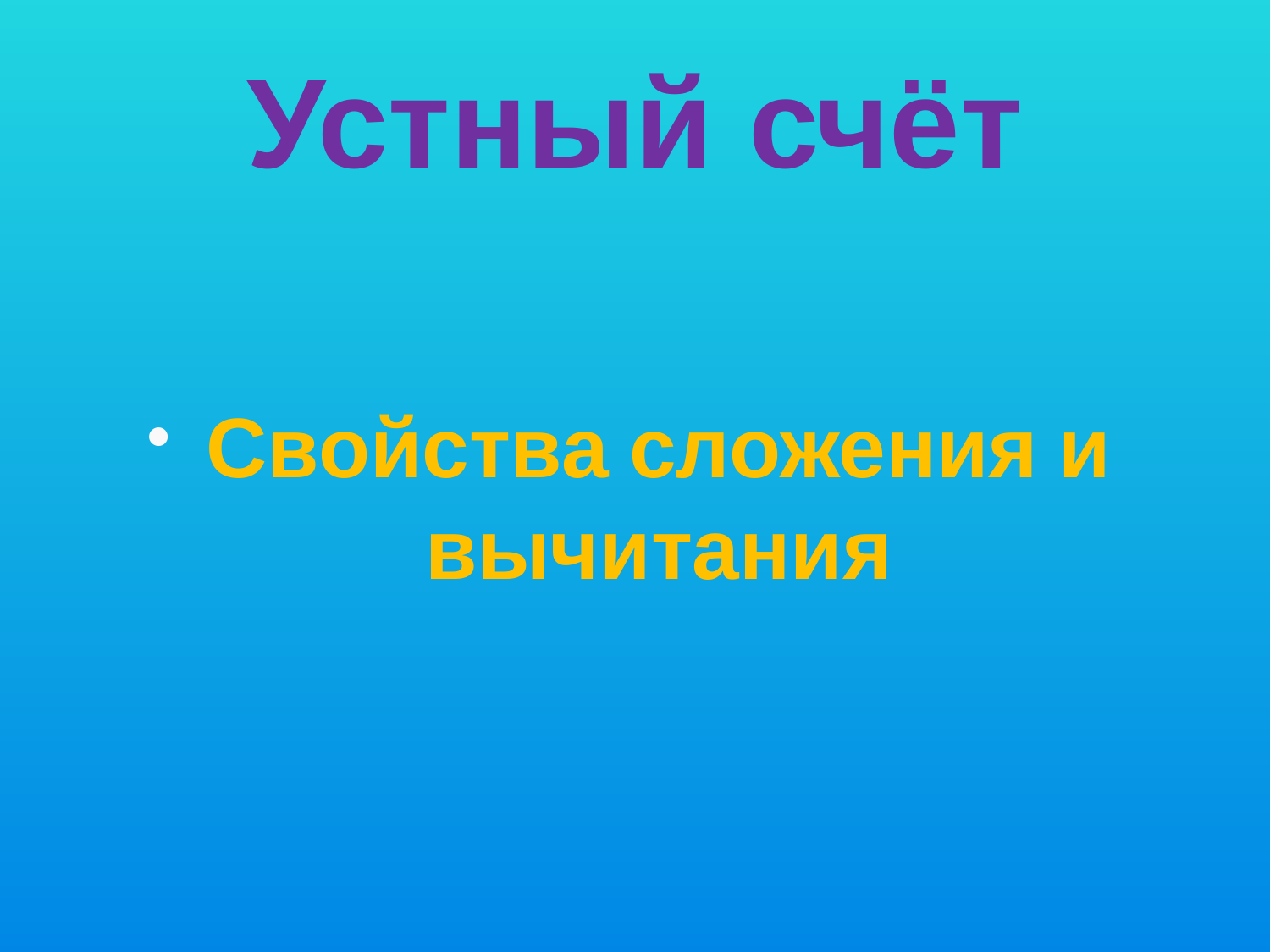

# Устный счёт
Свойства сложения и вычитания